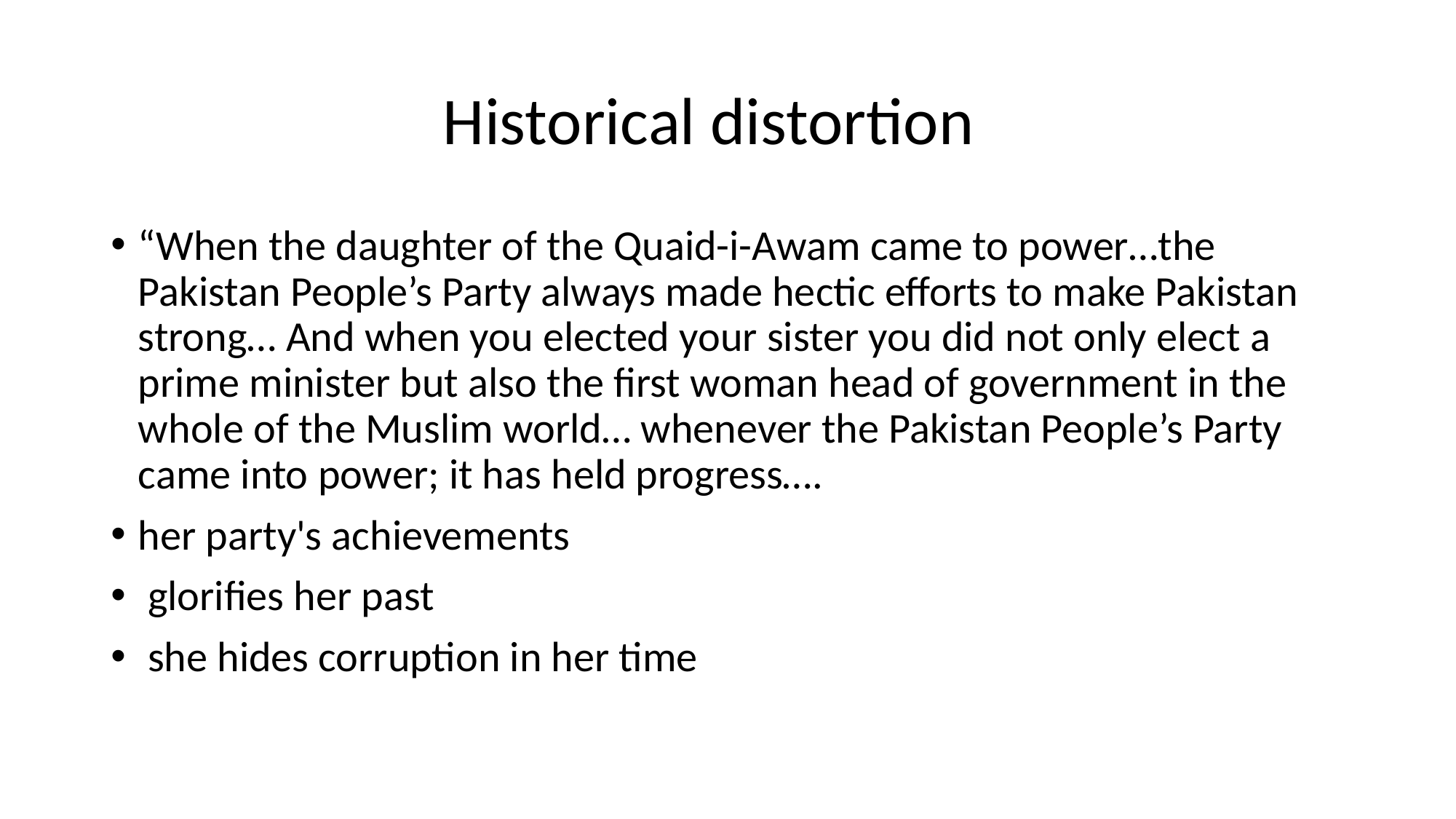

# Historical distortion
“When the daughter of the Quaid-i-Awam came to power…the Pakistan People’s Party always made hectic efforts to make Pakistan strong… And when you elected your sister you did not only elect a prime minister but also the first woman head of government in the whole of the Muslim world… whenever the Pakistan People’s Party came into power; it has held progress….
her party's achievements
 glorifies her past
 she hides corruption in her time